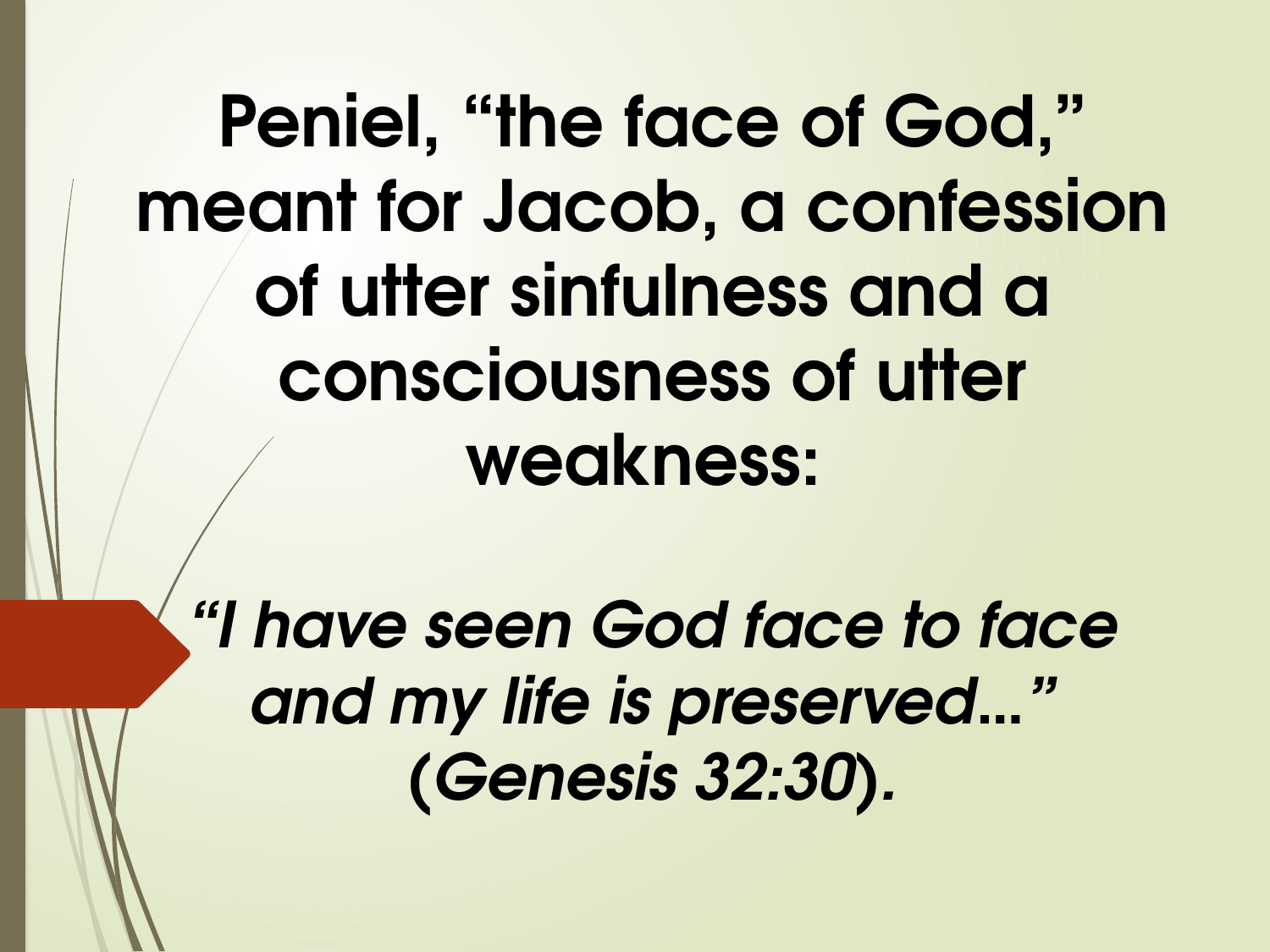

Peniel, “the face of God,” meant for Jacob, a confession of utter sinfulness and a consciousness of utter weakness:

“I have seen God face to face and my life is preserved…” (Genesis 32:30).